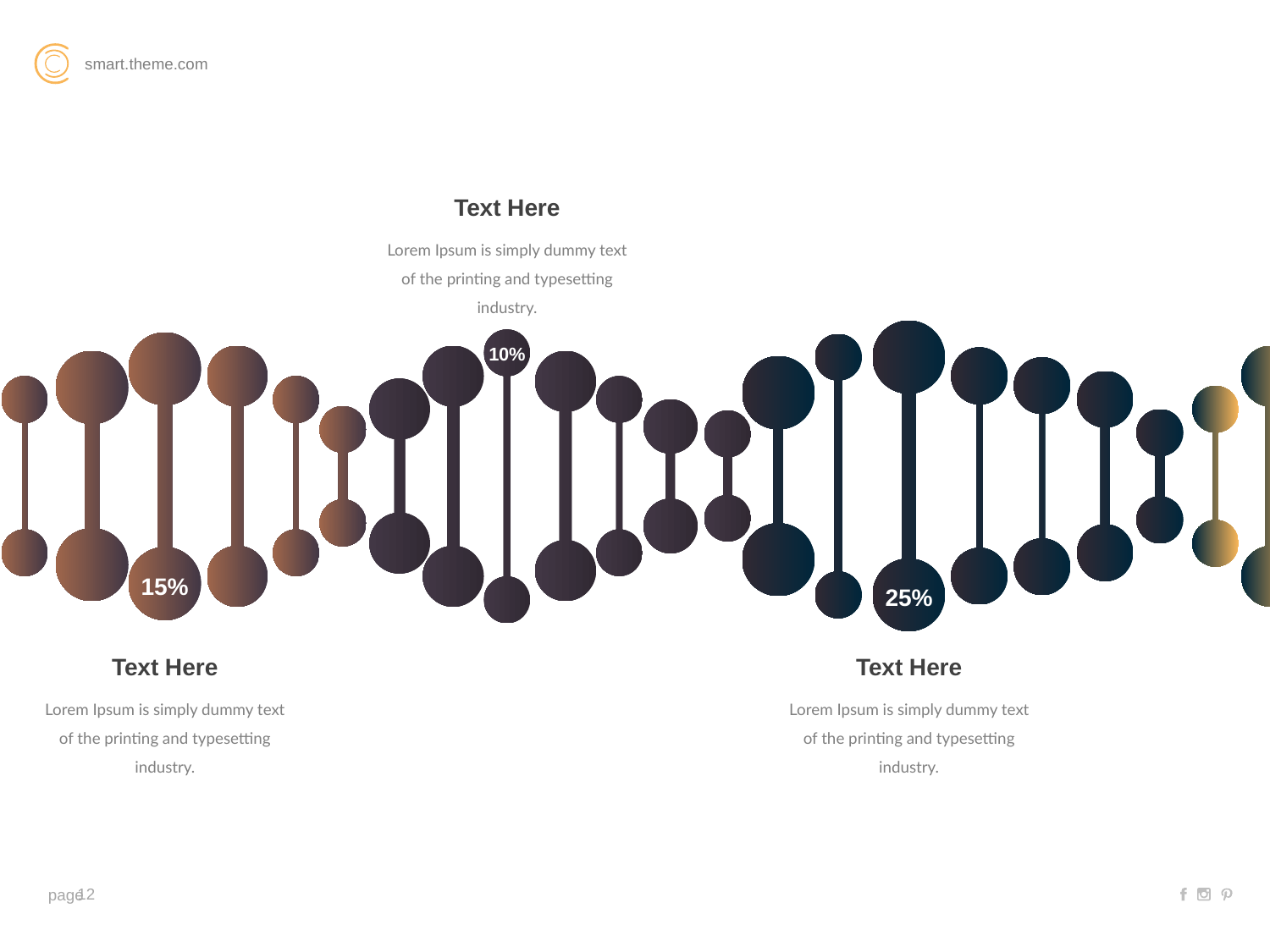

Text Here
Lorem Ipsum is simply dummy text of the printing and typesetting industry.

10%

15%
25%
Text Here
Text Here
Lorem Ipsum is simply dummy text of the printing and typesetting industry.
Lorem Ipsum is simply dummy text of the printing and typesetting industry.